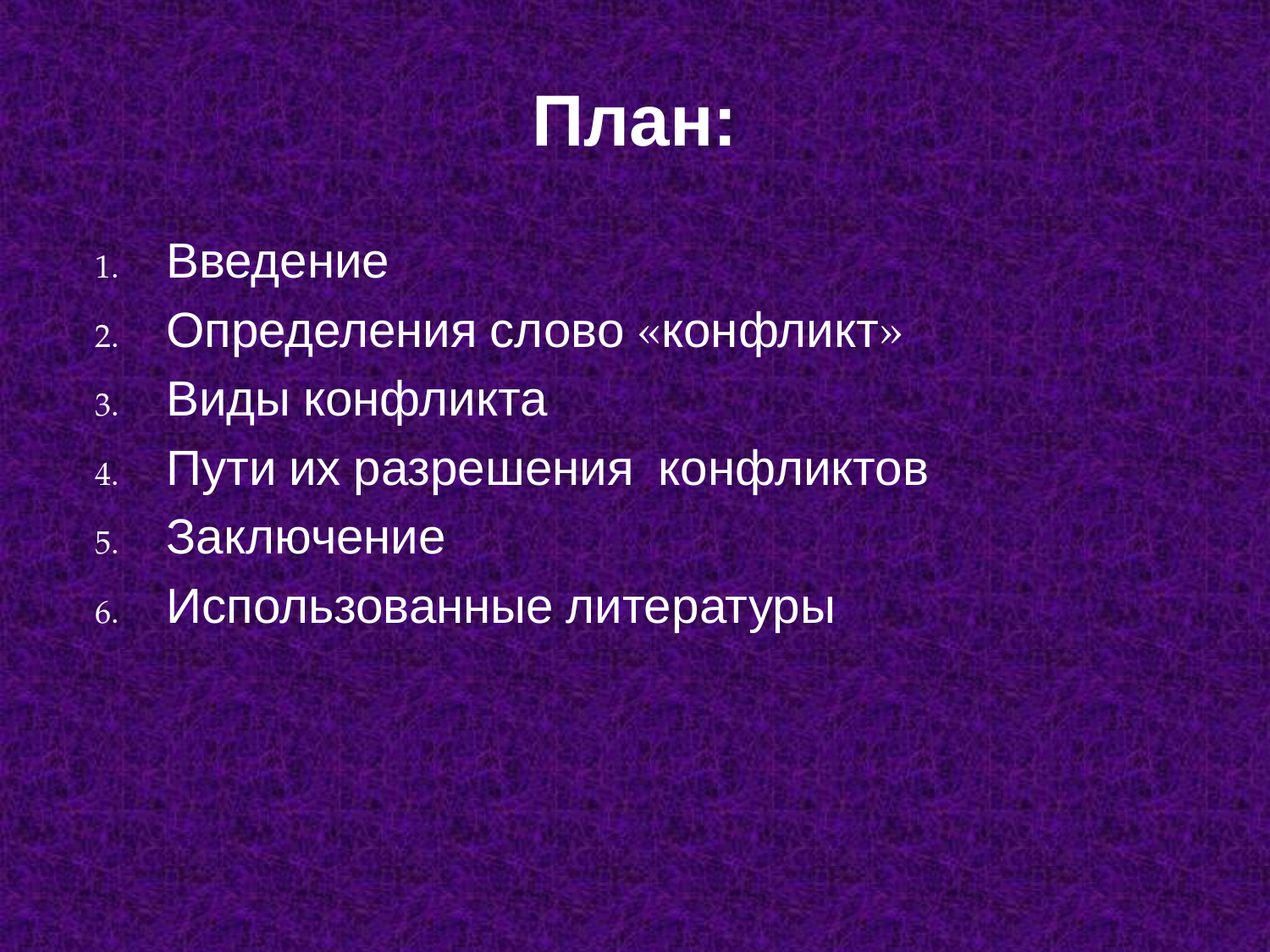

# План:
Введение
Определения слово «конфликт»
Виды конфликта
Пути их разрешения  конфликтов
Заключение
Использованные литературы